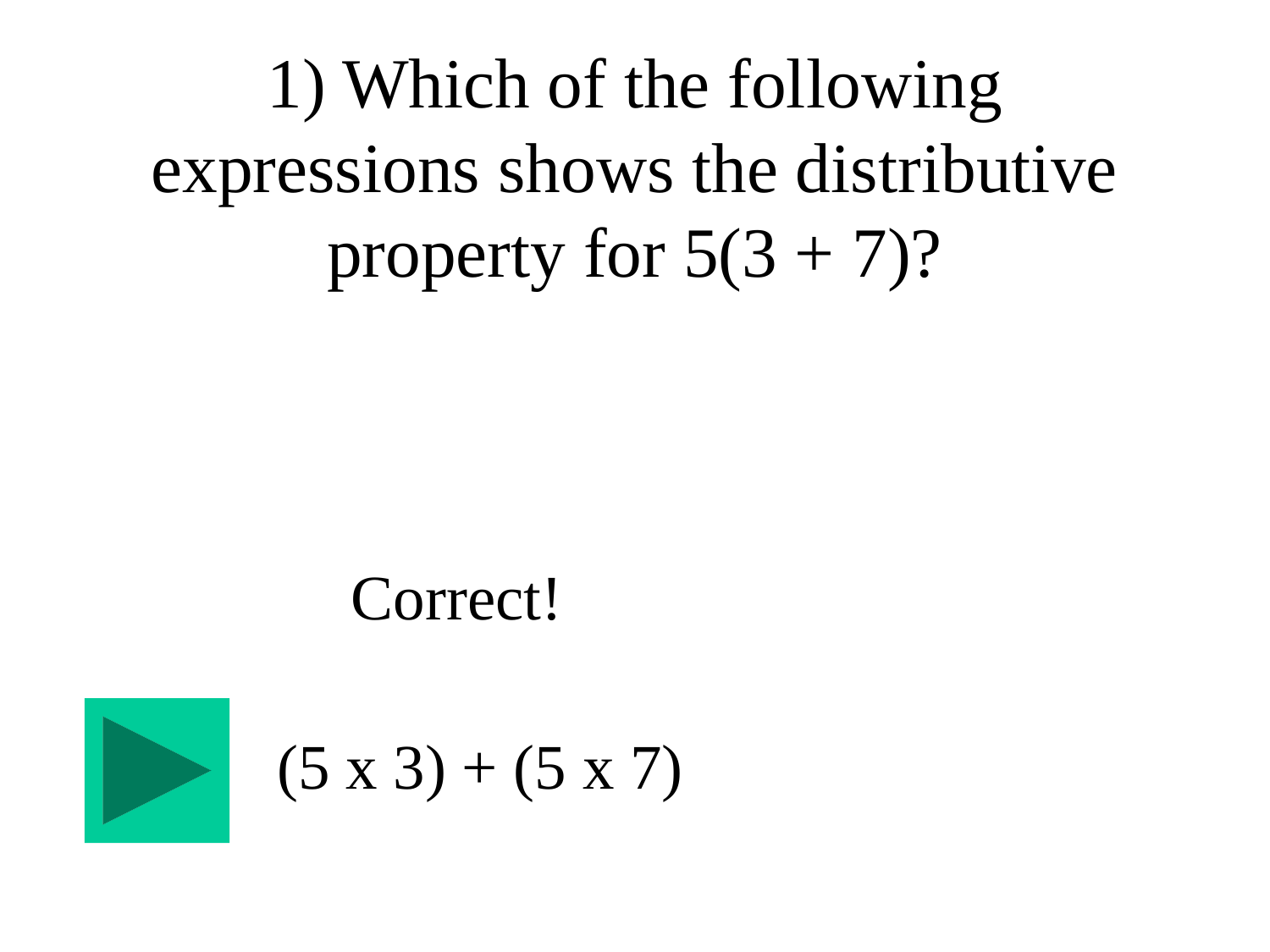

1) Which of the following expressions shows the distributive property for 5(3 + 7)?
Correct!

(5 x 3) + (5 x 7)